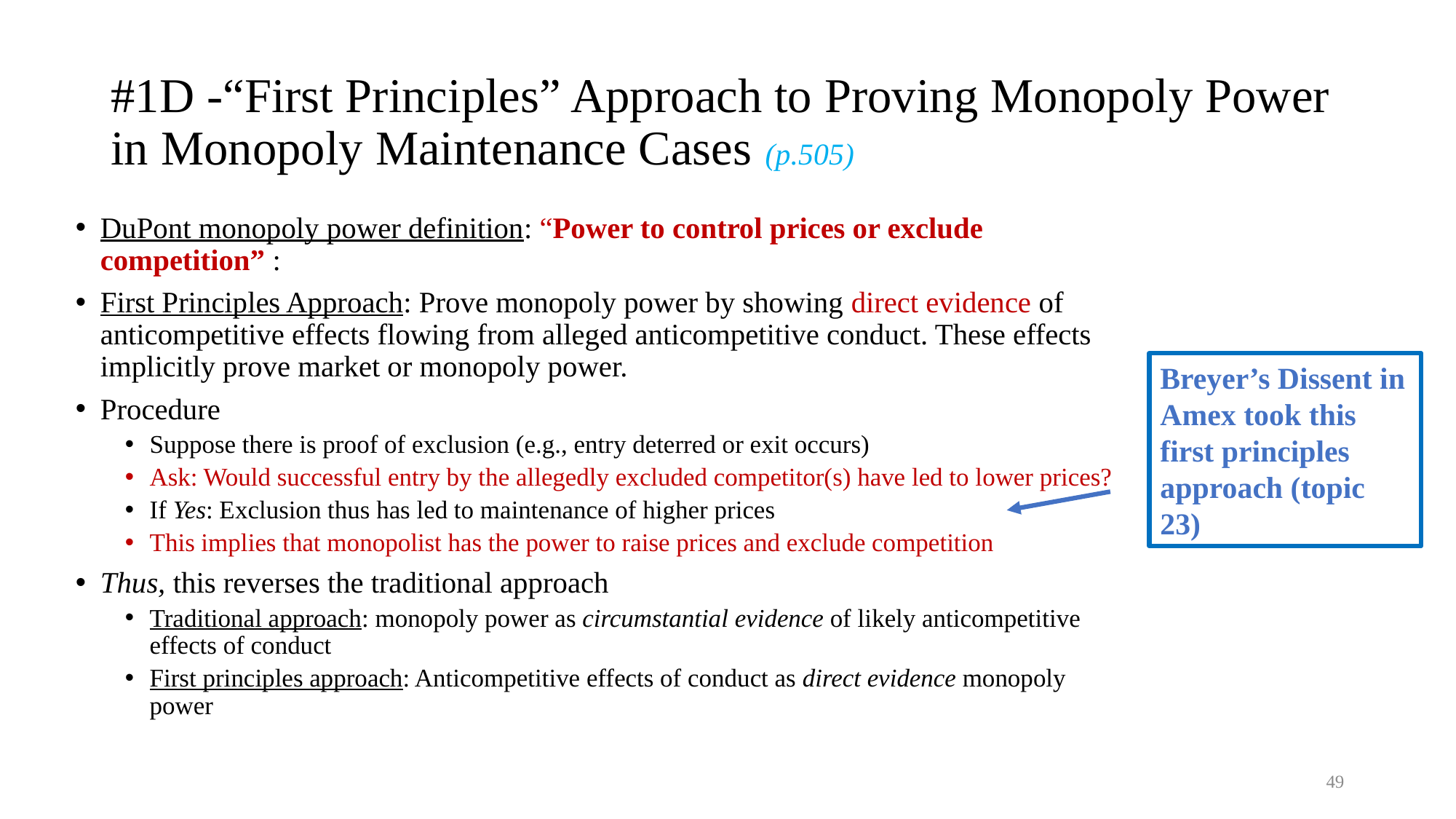

# #1D -“First Principles” Approach to Proving Monopoly Power in Monopoly Maintenance Cases (p.505)
DuPont monopoly power definition: “Power to control prices or exclude competition” :
First Principles Approach: Prove monopoly power by showing direct evidence of anticompetitive effects flowing from alleged anticompetitive conduct. These effects implicitly prove market or monopoly power.
Procedure
Suppose there is proof of exclusion (e.g., entry deterred or exit occurs)
Ask: Would successful entry by the allegedly excluded competitor(s) have led to lower prices?
If Yes: Exclusion thus has led to maintenance of higher prices
This implies that monopolist has the power to raise prices and exclude competition
Thus, this reverses the traditional approach
Traditional approach: monopoly power as circumstantial evidence of likely anticompetitive effects of conduct
First principles approach: Anticompetitive effects of conduct as direct evidence monopoly power
Breyer’s Dissent in Amex took this first principles approach (topic 23)
49